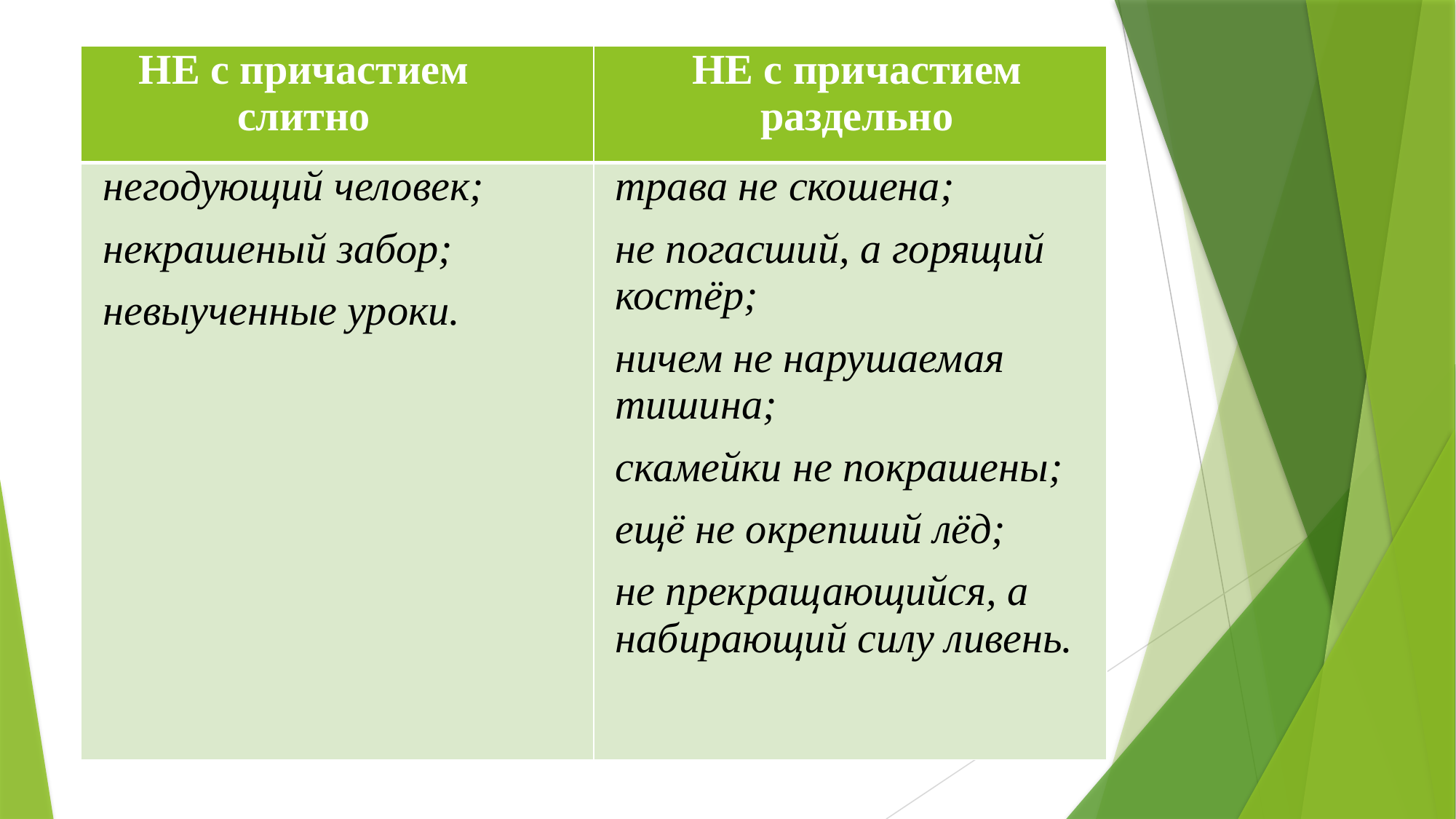

| НЕ с причастием слитно | НЕ с причастием раздельно |
| --- | --- |
| негодующий человек; некрашеный забор; невыученные уроки. | трава не скошена; не погасший, а горящий костёр; ничем не нарушаемая тишина; скамейки не покрашены; ещё не окрепший лёд; не прекращающийся, а набирающий силу ливень. |